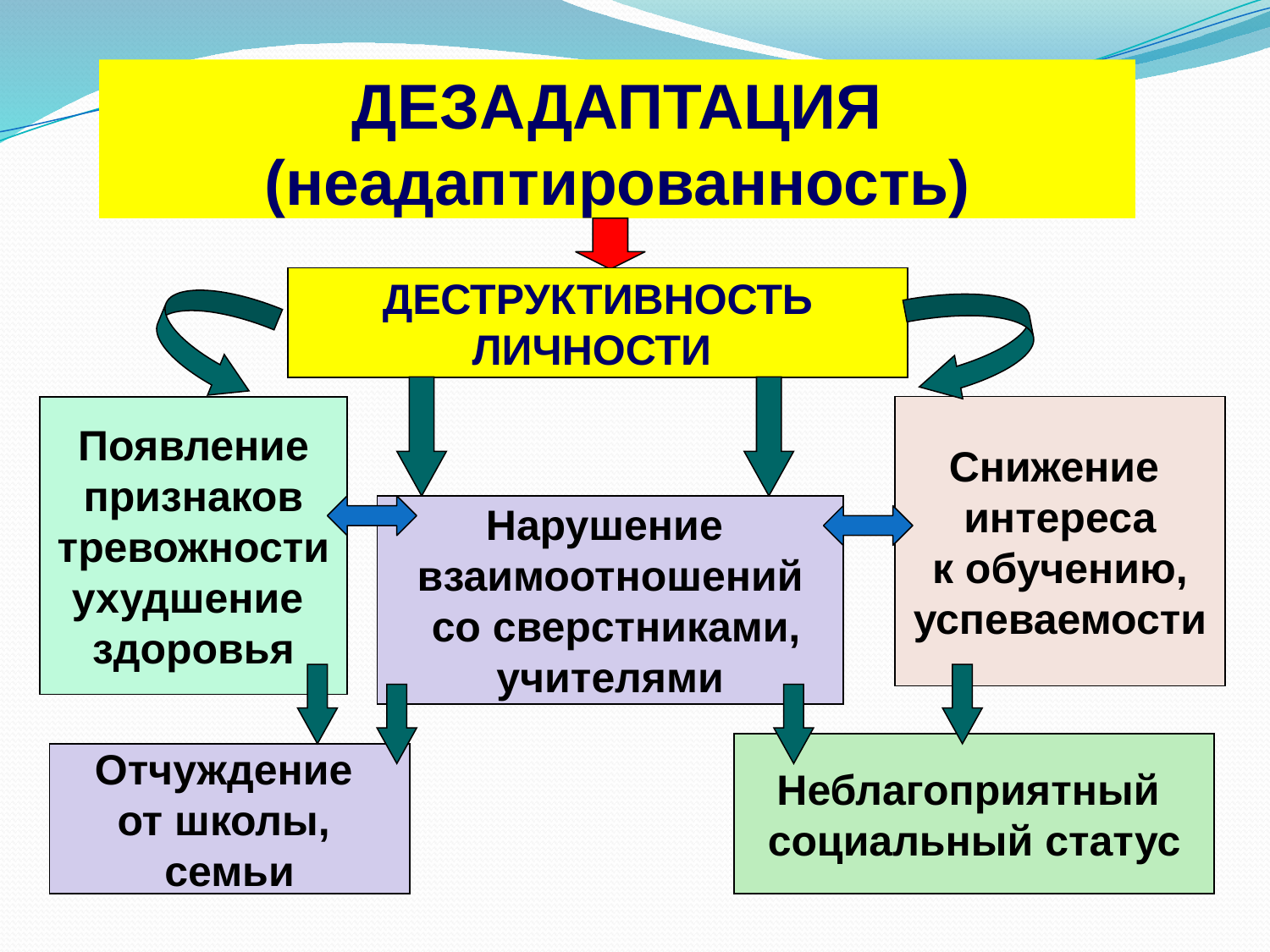

# ДЕЗАДАПТАЦИЯ (неадаптированность)

ДЕСТРУКТИВНОСТЬ
ЛИЧНОСТИ

Появление
признаков
тревожности
ухудшение
здоровья
Снижение
интереса
к обучению,
успеваемости

Нарушение
взаимоотношений
 со сверстниками,
учителями

Неблагоприятный
социальный статус
Отчуждение
от школы,
семьи